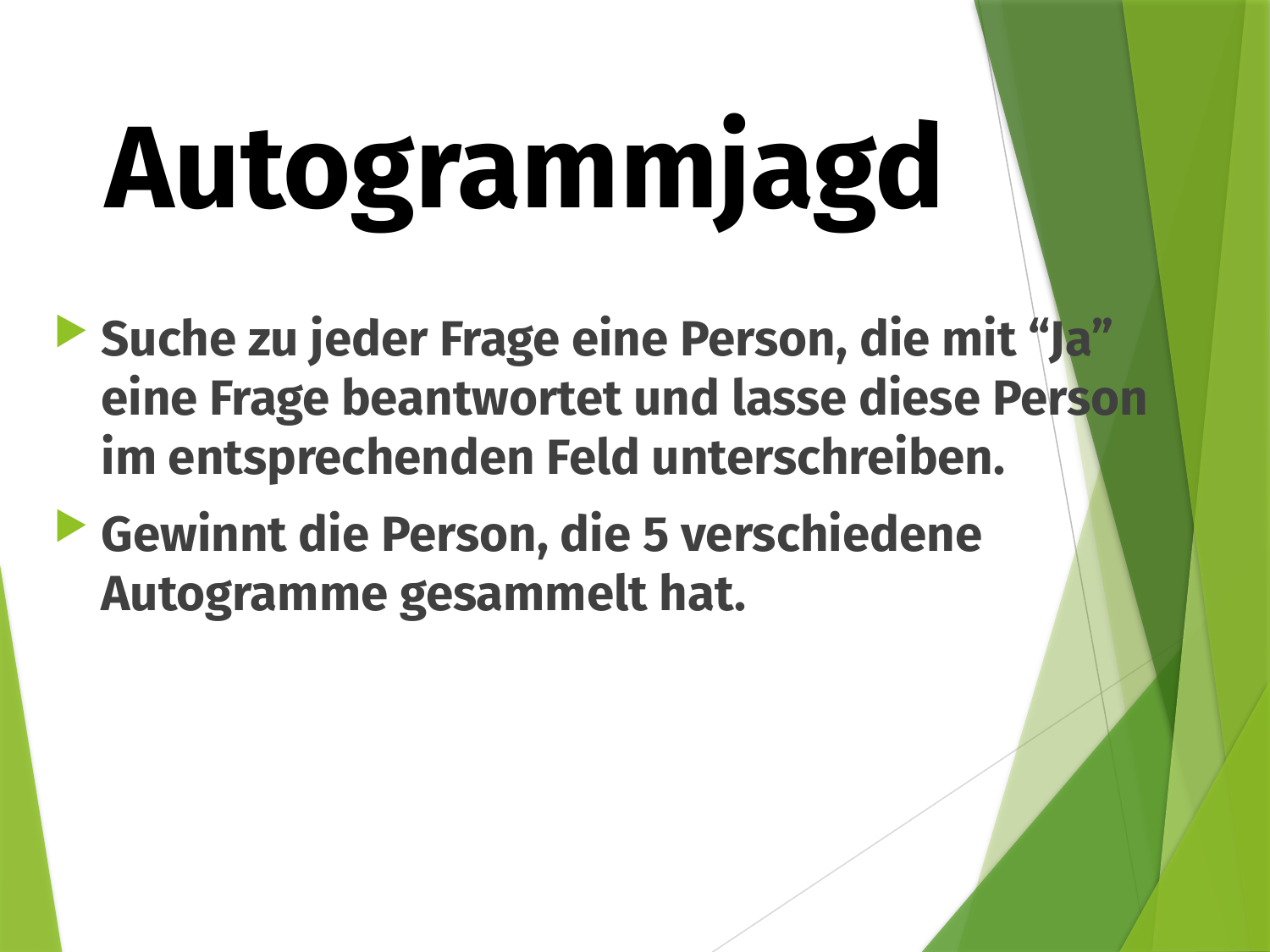

# Autogrammjagd
Suche zu jeder Frage eine Person, die mit “Ja” eine Frage beantwortet und lasse diese Person im entsprechenden Feld unterschreiben.
Gewinnt die Person, die 5 verschiedene Autogramme gesammelt hat.